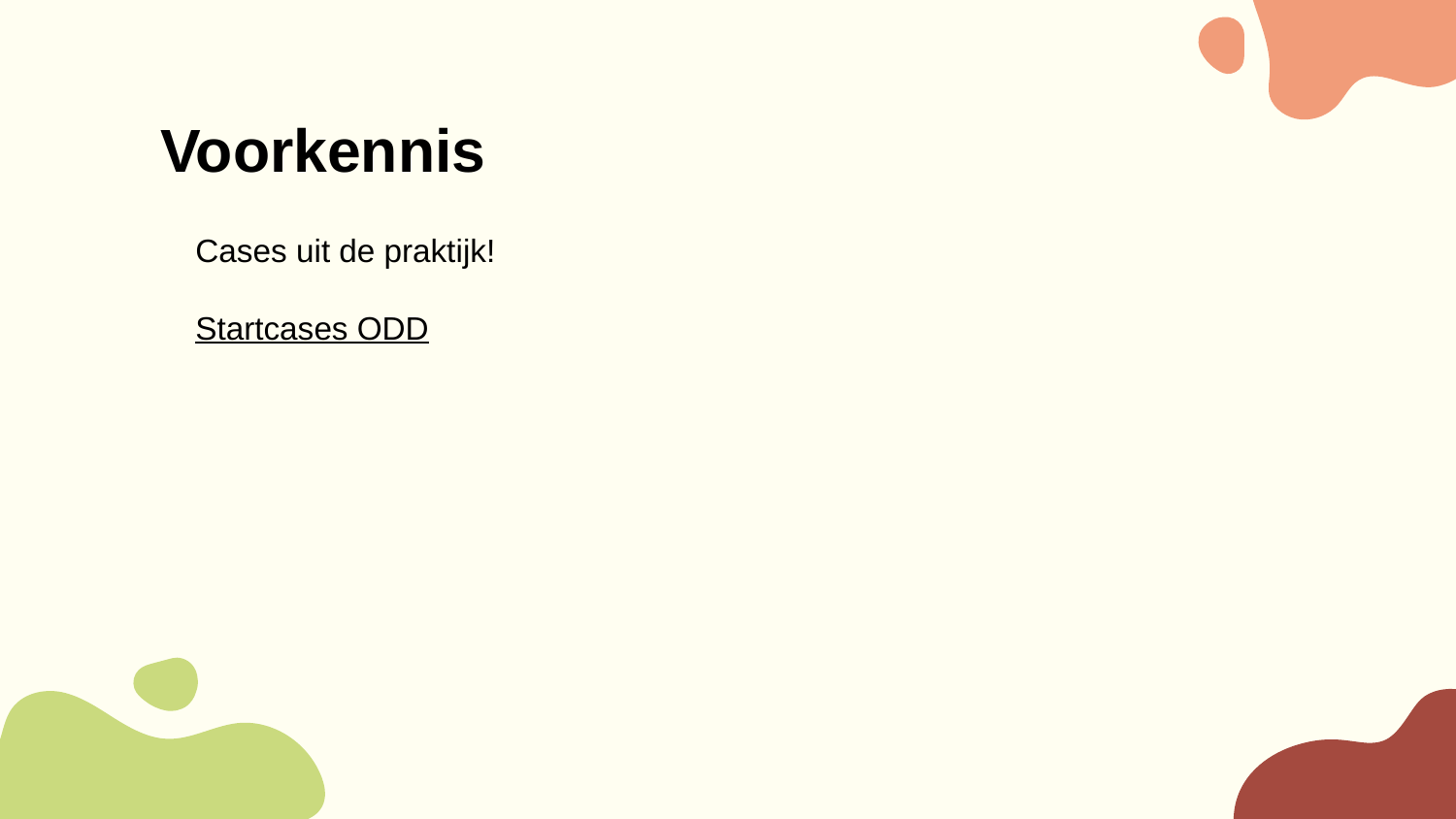

# Voorkennis

Cases uit de praktijk!

Startcases ODD